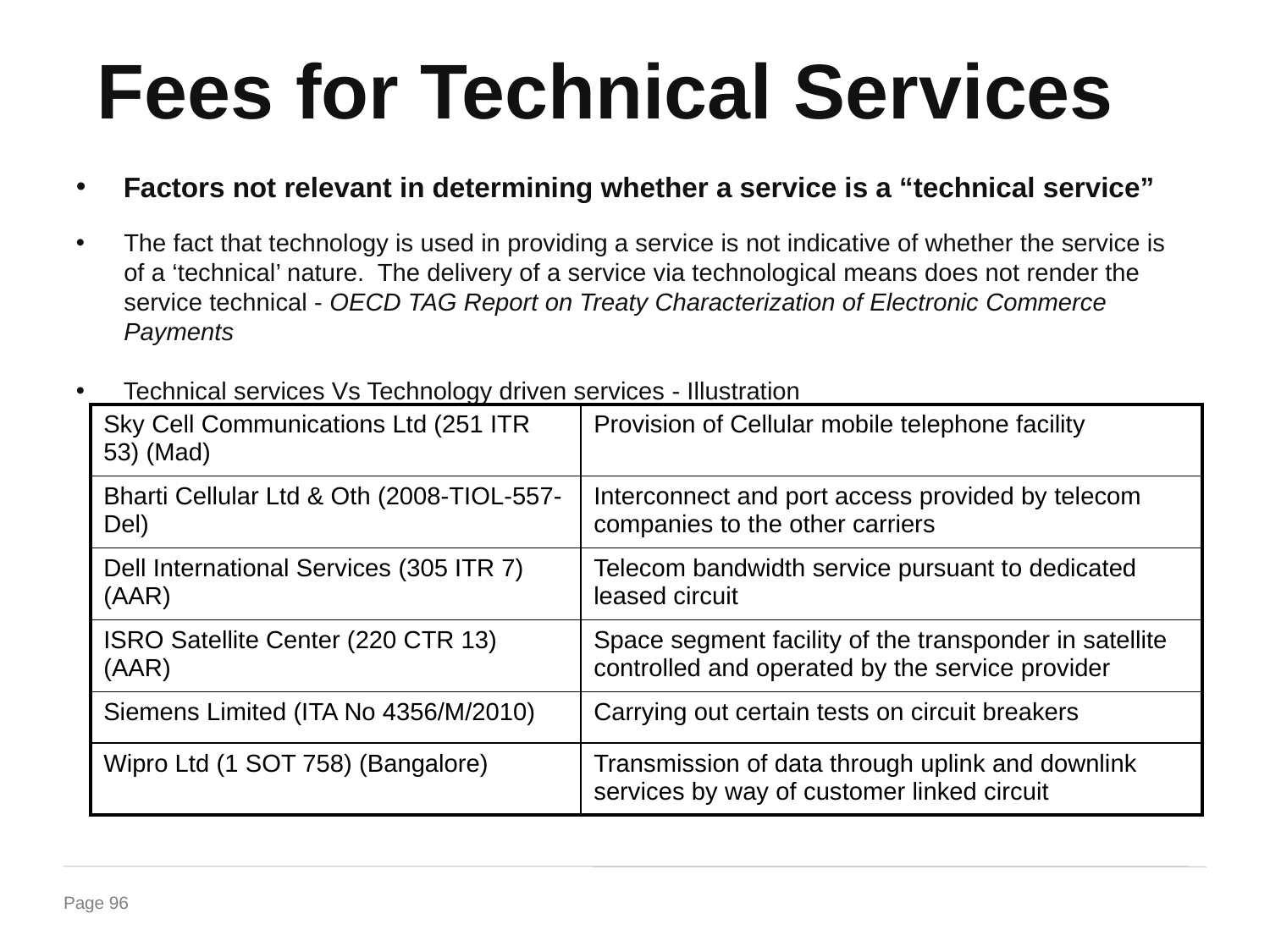

Fees for Technical Services
Factors not relevant in determining whether a service is a “technical service”

The fact that technology is used in providing a service is not indicative of whether the service is of a ‘technical’ nature.  The delivery of a service via technological means does not render the service technical - OECD TAG Report on Treaty Characterization of Electronic Commerce Payments

Technical services Vs Technology driven services - Illustration

| Sky Cell Communications Ltd (251 ITR 53) (Mad) | Provision of Cellular mobile telephone facility |
| --- | --- |
| Bharti Cellular Ltd & Oth (2008-TIOL-557- Del) | Interconnect and port access provided by telecom companies to the other carriers |
| Dell International Services (305 ITR 7) (AAR) | Telecom bandwidth service pursuant to dedicated leased circuit |
| ISRO Satellite Center (220 CTR 13) (AAR) | Space segment facility of the transponder in satellite controlled and operated by the service provider |
| Siemens Limited (ITA No 4356/M/2010) | Carrying out certain tests on circuit breakers |
| Wipro Ltd (1 SOT 758) (Bangalore) | Transmission of data through uplink and downlink services by way of customer linked circuit |